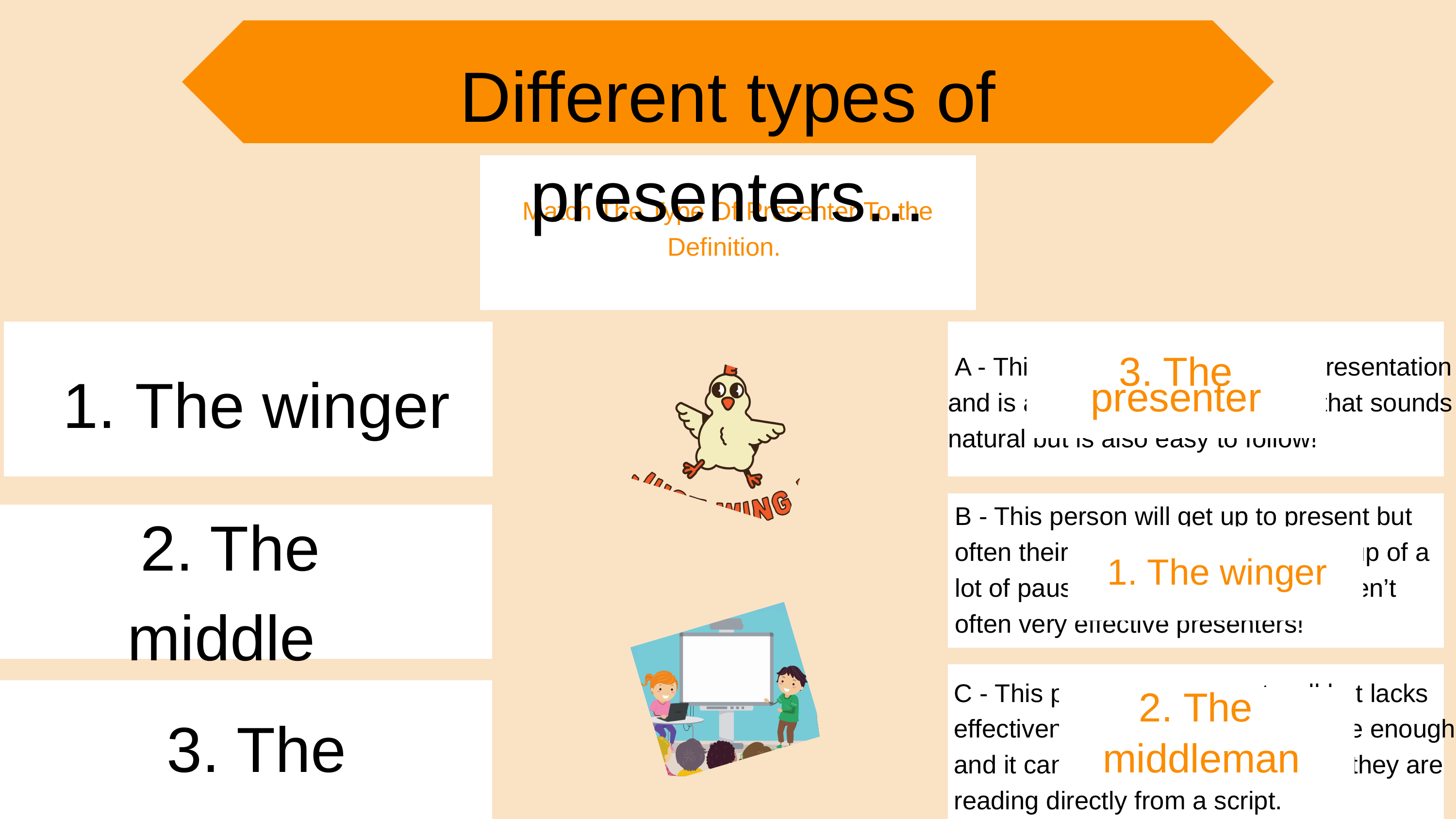

Different types of presenters...

Match The Type Of Presenter To the Definition.

 A - This person rehearses their presentation and is able to present it in a way that sounds natural but is also easy to follow!
 The winger

3. The presenter

2. The middle
man
B - This person will get up to present but often their presentations are made up of a lot of pauses, ‘like’s & ‘em’. They aren’t often very effective presenters!

1. The winger

C - This person can present well but lacks effectiveness as they don’t rehearse enough and it can lead to them sound as if they are reading directly from a script.

2. The

middleman

3. The presenter